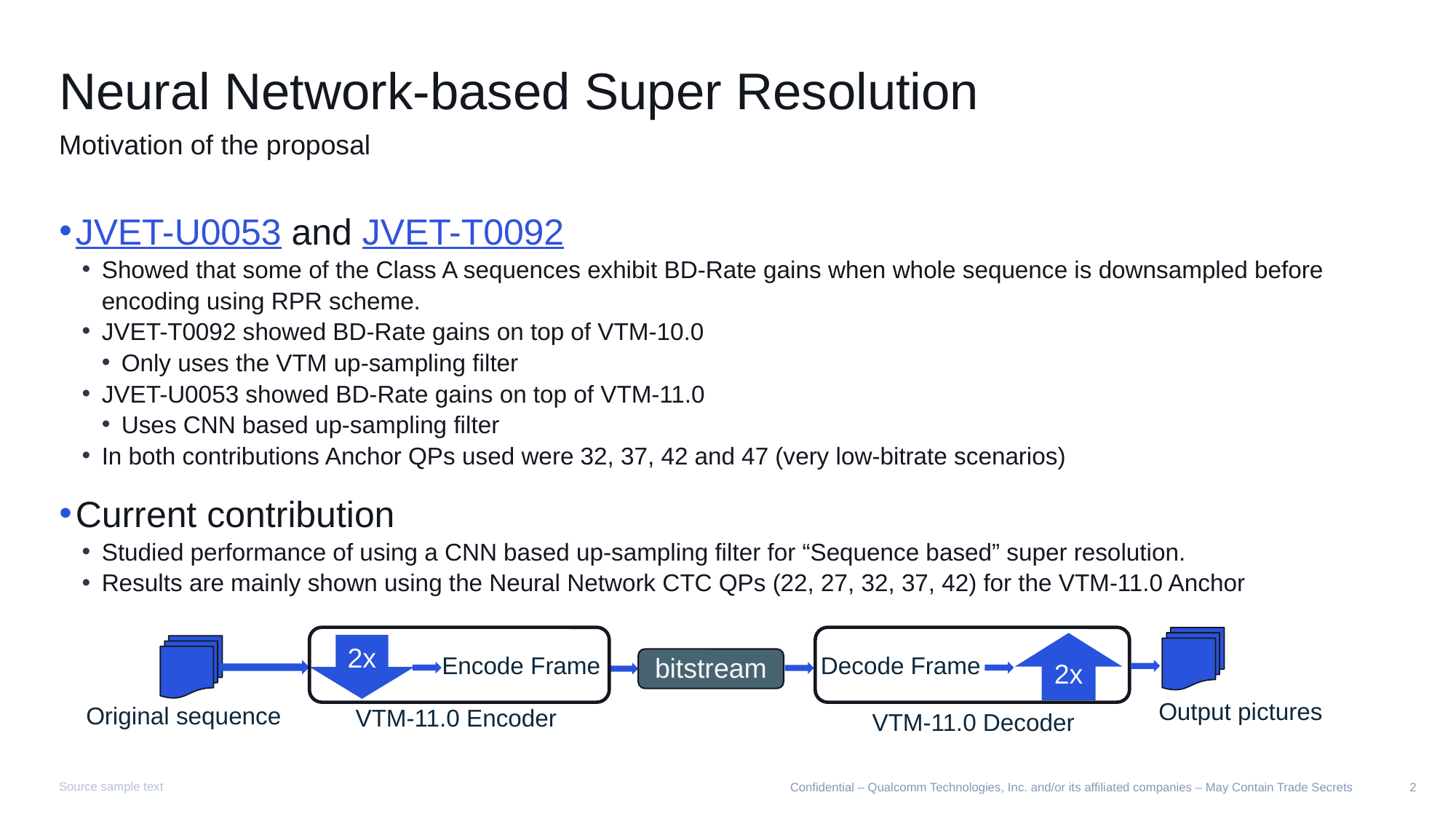

# Neural Network-based Super Resolution
Motivation of the proposal
JVET-U0053 and JVET-T0092
Showed that some of the Class A sequences exhibit BD-Rate gains when whole sequence is downsampled before encoding using RPR scheme.
JVET-T0092 showed BD-Rate gains on top of VTM-10.0
Only uses the VTM up-sampling filter
JVET-U0053 showed BD-Rate gains on top of VTM-11.0
Uses CNN based up-sampling filter
In both contributions Anchor QPs used were 32, 37, 42 and 47 (very low-bitrate scenarios)
Current contribution
Studied performance of using a CNN based up-sampling filter for “Sequence based” super resolution.
Results are mainly shown using the Neural Network CTC QPs (22, 27, 32, 37, 42) for the VTM-11.0 Anchor

2x
2x

bitstream
Encode Frame
Decode Frame

Output pictures
Original sequence
VTM-11.0 Encoder
VTM-11.0 Decoder
Source sample text